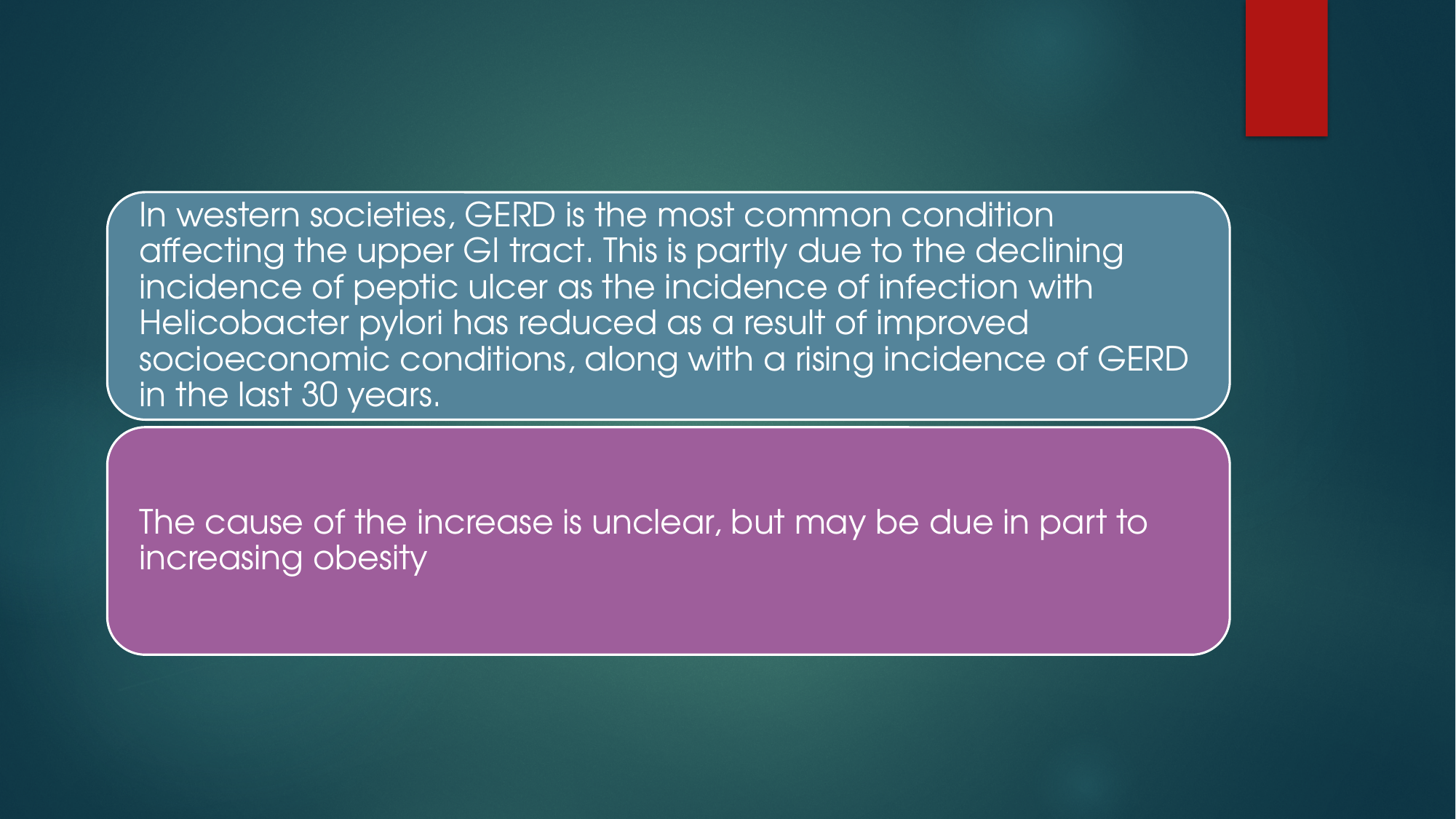

In western societies, GERD is the most common condition affecting the upper GI tract. This is partly due to the declining incidence of peptic ulcer as the incidence of infection with Helicobacter pylori has reduced as a result of improved socioeconomic conditions, along with a rising incidence of GERD in the last 30 years.
The cause of the increase is unclear, but may be due in part to increasing obesity